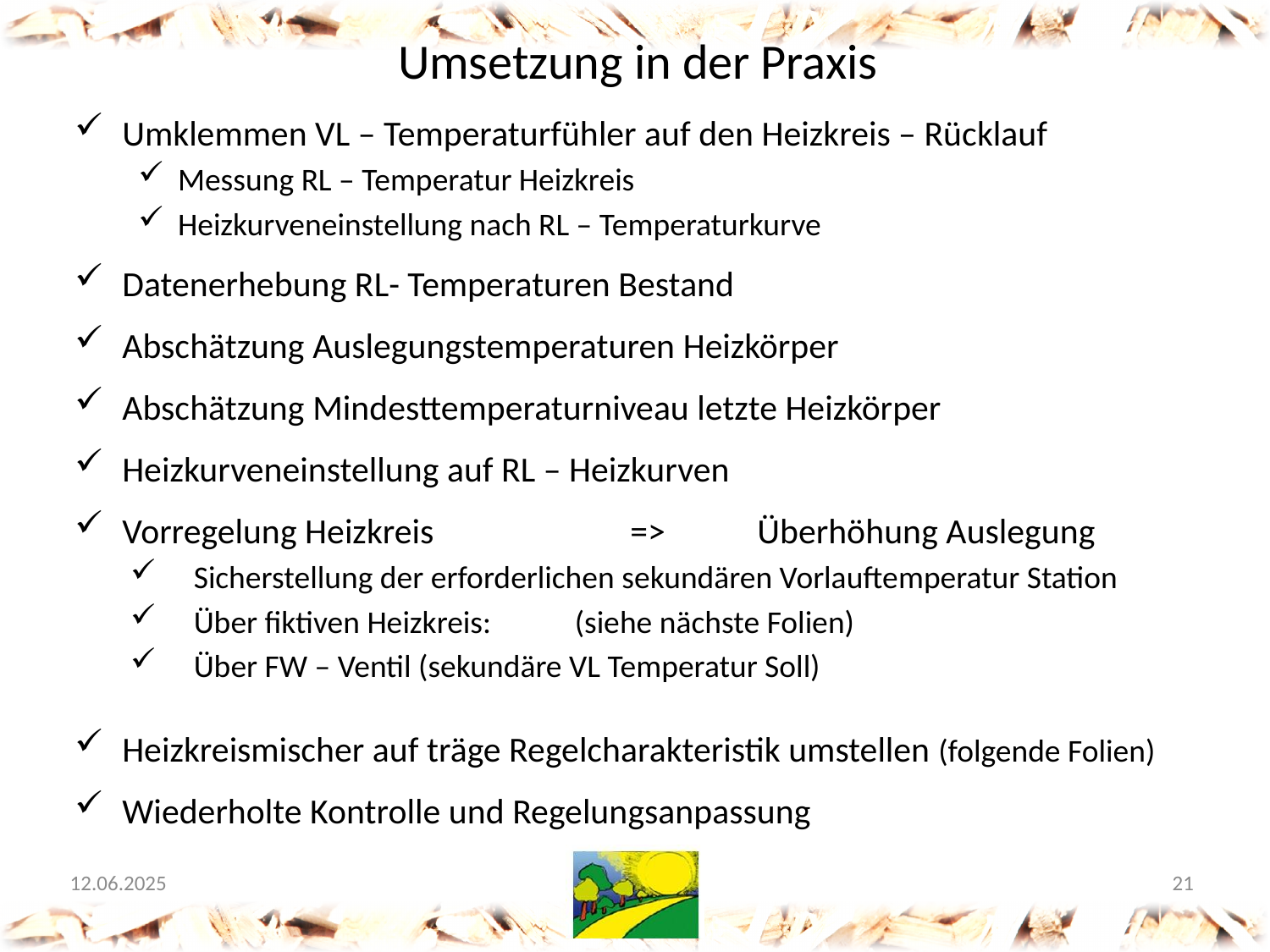

# Umsetzung in der Praxis
Umklemmen VL – Temperaturfühler auf den Heizkreis – Rücklauf
Messung RL – Temperatur Heizkreis
Heizkurveneinstellung nach RL – Temperaturkurve

Datenerhebung RL- Temperaturen Bestand

Abschätzung Auslegungstemperaturen Heizkörper

Abschätzung Mindesttemperaturniveau letzte Heizkörper

Heizkurveneinstellung auf RL – Heizkurven

Vorregelung Heizkreis		=>	Überhöhung Auslegung
Sicherstellung der erforderlichen sekundären Vorlauftemperatur Station
Über fiktiven Heizkreis:	(siehe nächste Folien)
Über FW – Ventil (sekundäre VL Temperatur Soll)

Heizkreismischer auf träge Regelcharakteristik umstellen (folgende Folien)

Wiederholte Kontrolle und Regelungsanpassung
12.06.2025
21